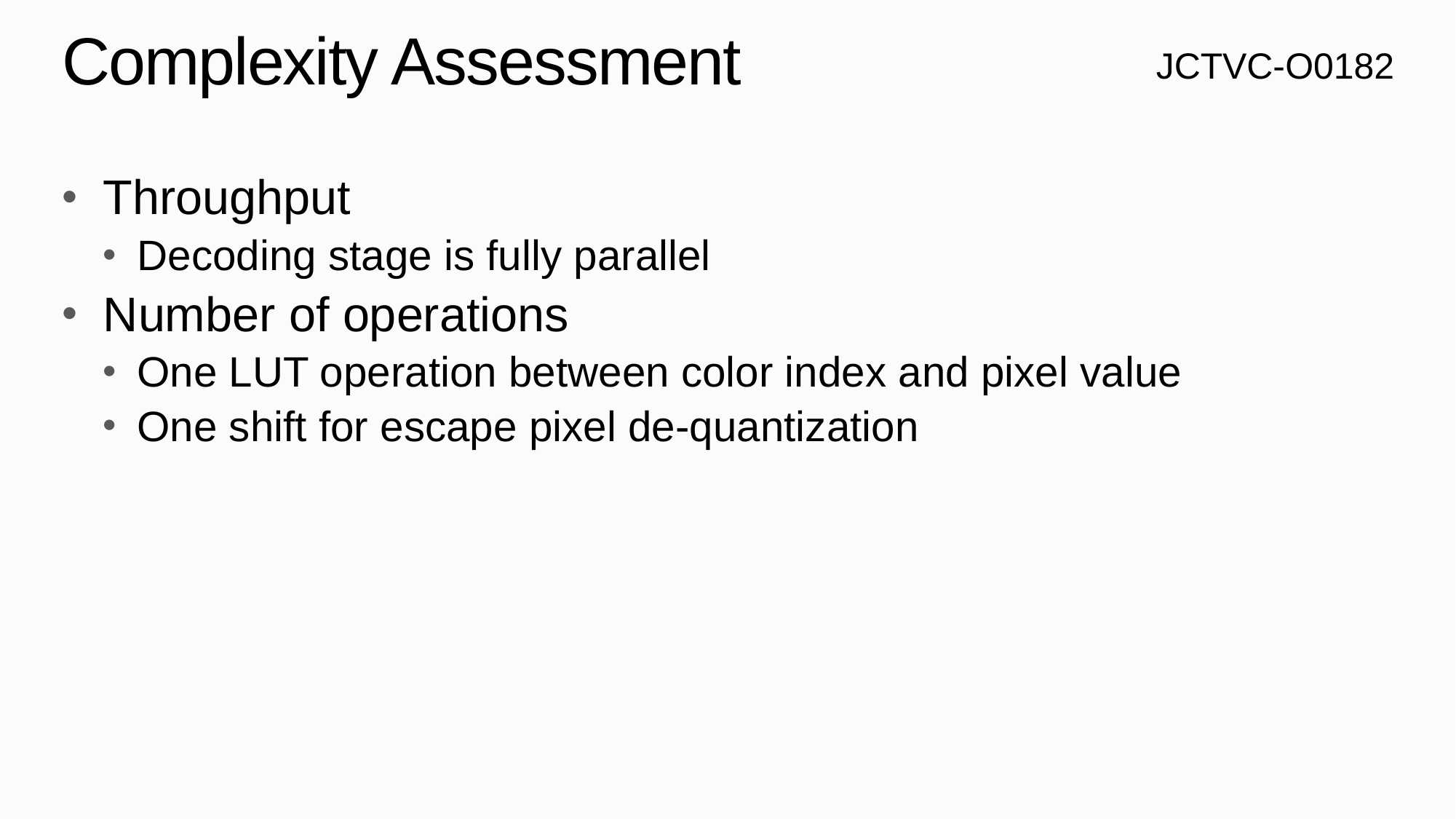

# Complexity Assessment
Throughput
Decoding stage is fully parallel
Number of operations
One LUT operation between color index and pixel value
One shift for escape pixel de-quantization